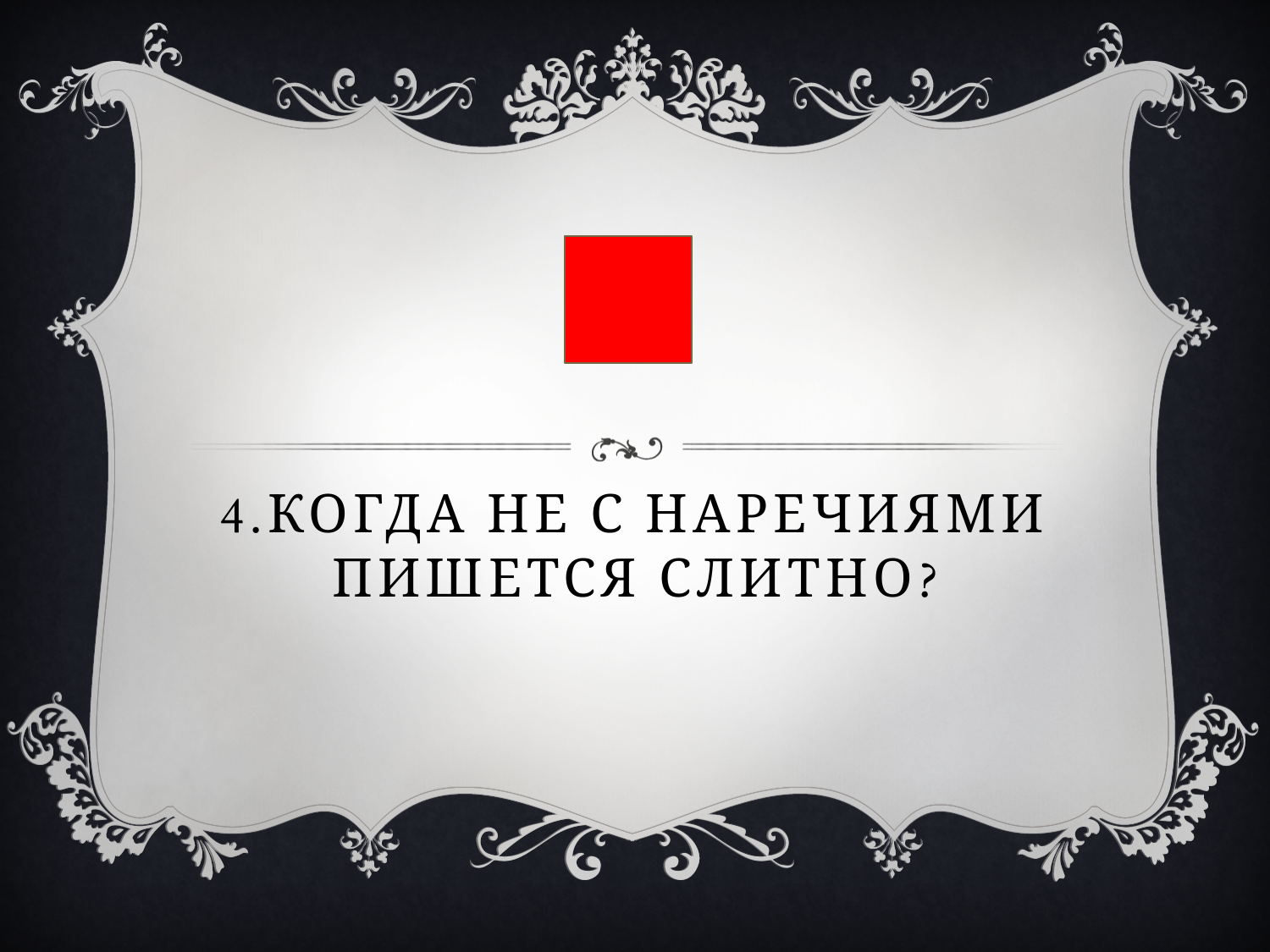

# 4.Когда не с наречиями пишется слитно?